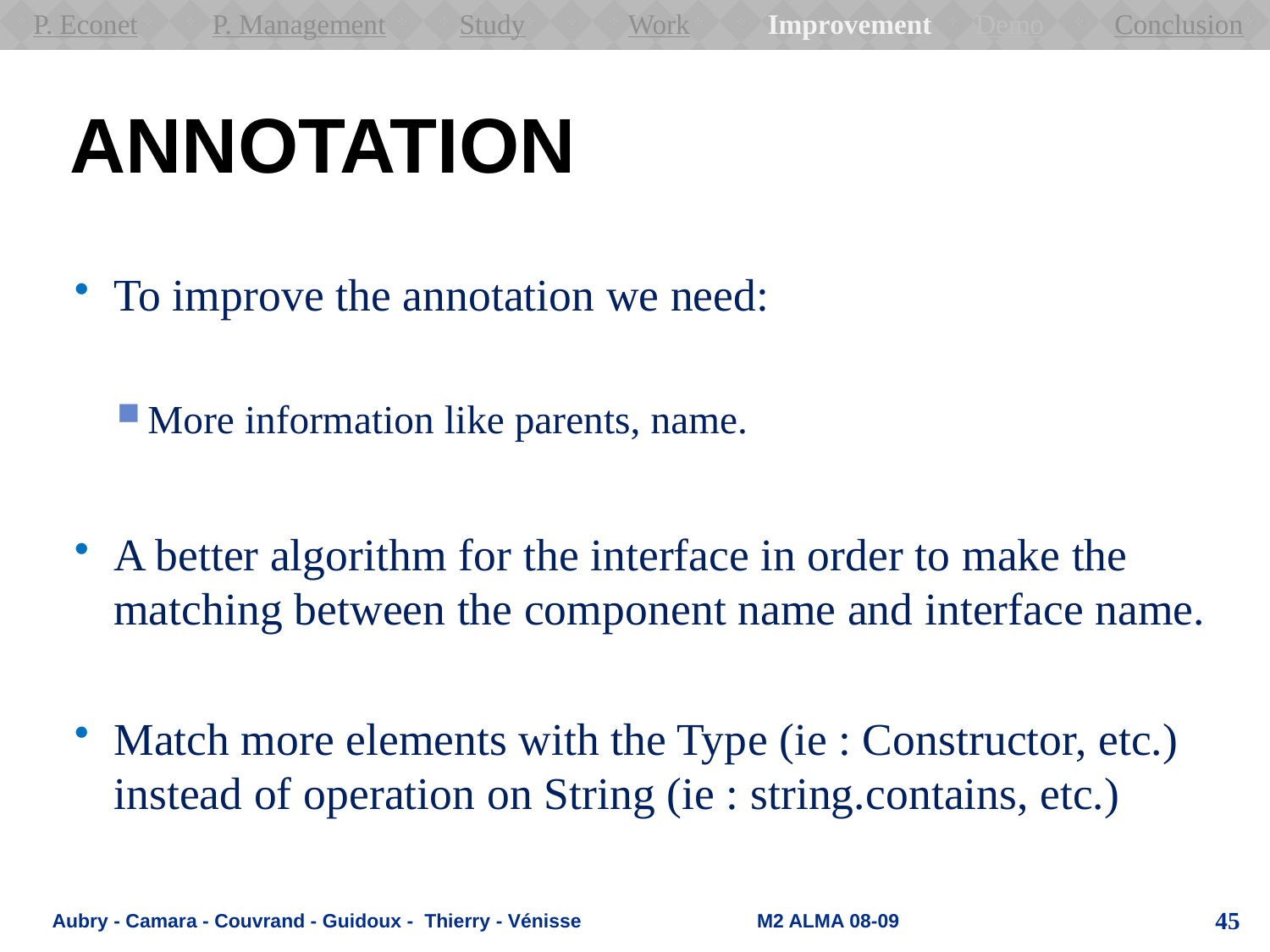

P. Econet
P. Management
Study
Work
Improvement
Conclusion
Demo
# Annotation
To improve the annotation we need:

More information like parents, name.

A better algorithm for the interface in order to make the matching between the component name and interface name.

Match more elements with the Type (ie : Constructor, etc.)  instead of operation on String (ie : string.contains, etc.)

Aubry - Camara - Couvrand - Guidoux -  Thierry - Vénisse                                M2 ALMA 08-09
45